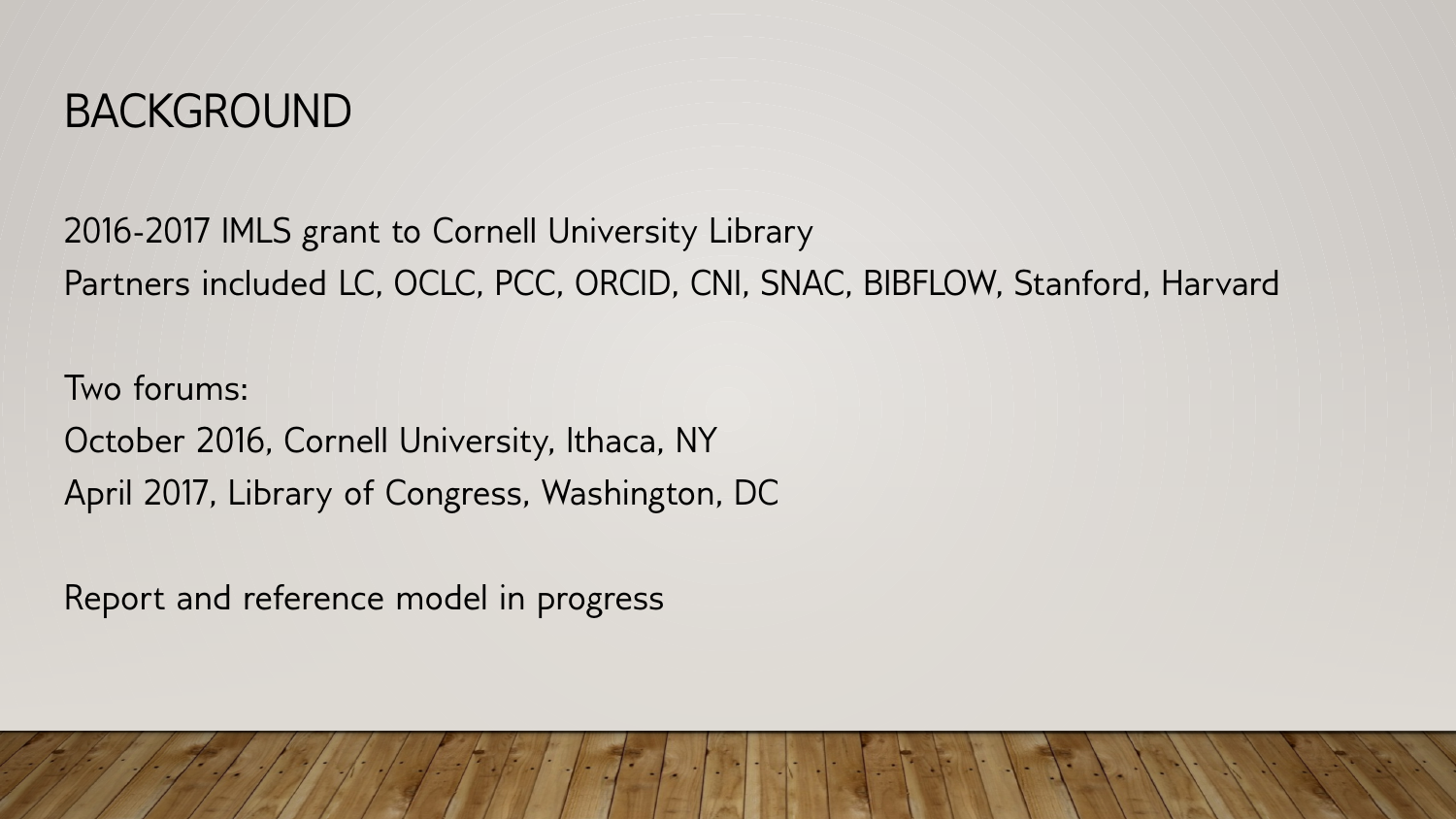

# Background
2016-2017 IMLS grant to Cornell University Library
Partners included LC, OCLC, PCC, ORCID, CNI, SNAC, BIBFLOW, Stanford, Harvard

Two forums:
October 2016, Cornell University, Ithaca, NY
April 2017, Library of Congress, Washington, DC

Report and reference model in progress